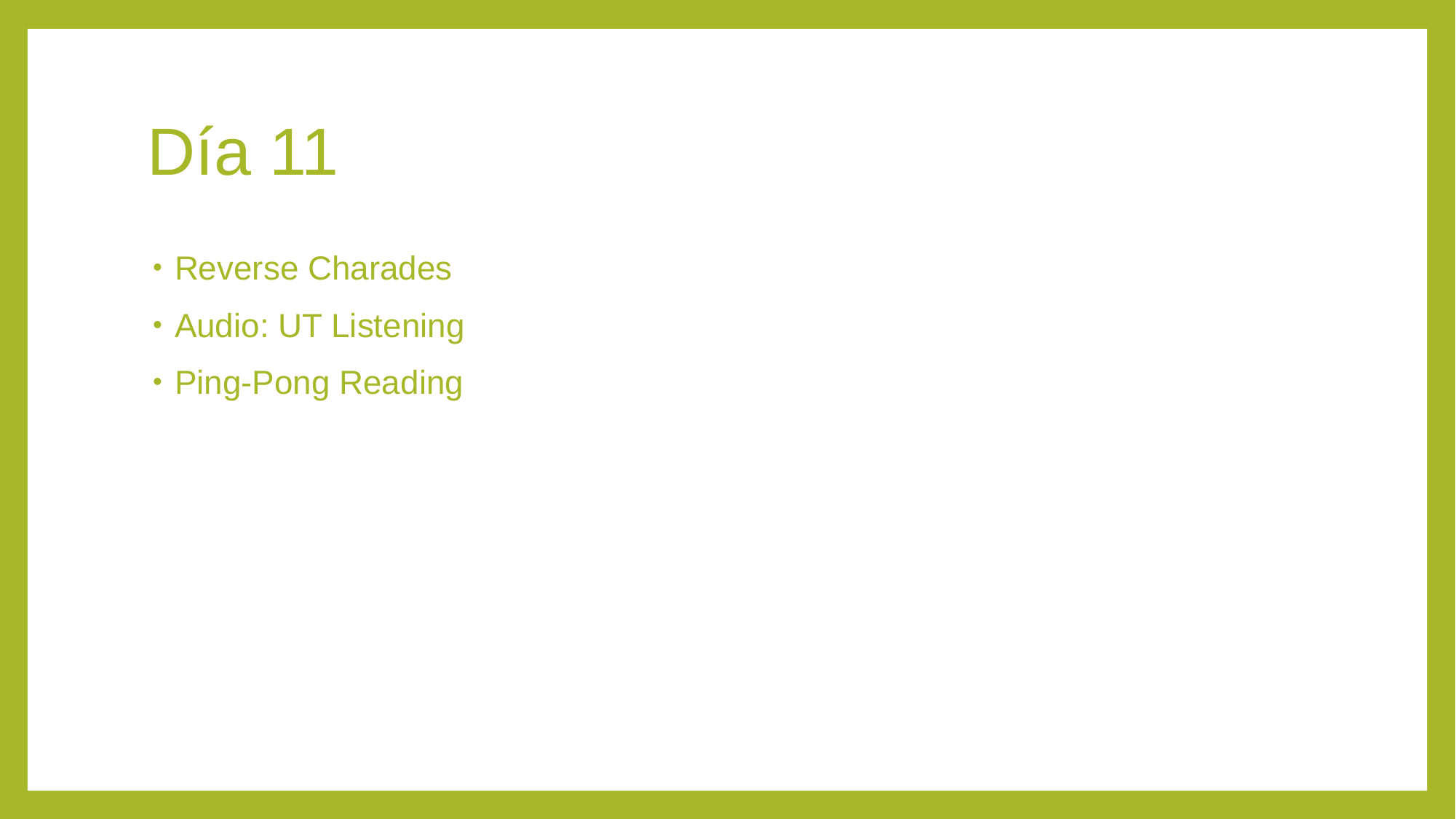

# Día 11
Reverse Charades
Audio: UT Listening
Ping-Pong Reading